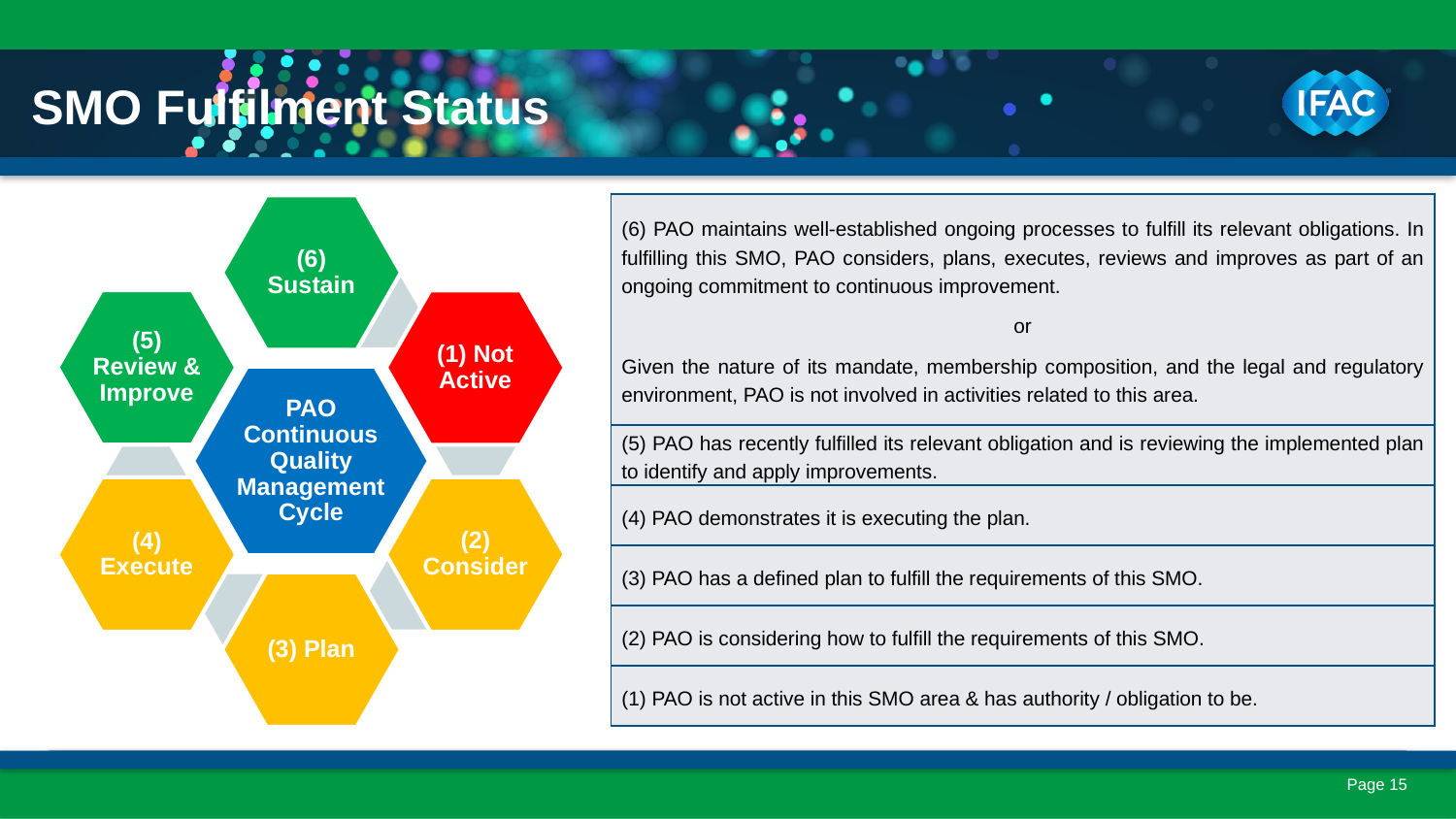

# SMO Fulfilment Status
| (6) PAO maintains well-established ongoing processes to fulfill its relevant obligations. In fulfilling this SMO, PAO considers, plans, executes, reviews and improves as part of an ongoing commitment to continuous improvement. or Given the nature of its mandate, membership composition, and the legal and regulatory environment, PAO is not involved in activities related to this area. |
| --- |
| (5) PAO has recently fulfilled its relevant obligation and is reviewing the implemented plan to identify and apply improvements. |
| (4) PAO demonstrates it is executing the plan. |
| (3) PAO has a defined plan to fulfill the requirements of this SMO. |
| (2) PAO is considering how to fulfill the requirements of this SMO. |
| (1) PAO is not active in this SMO area & has authority / obligation to be. |
PAO Continuous Quality Management Cycle
(6) Sustain
(1) Not Active
(2) Consider
(3) Plan
(4) Execute
(5) Review & Improve